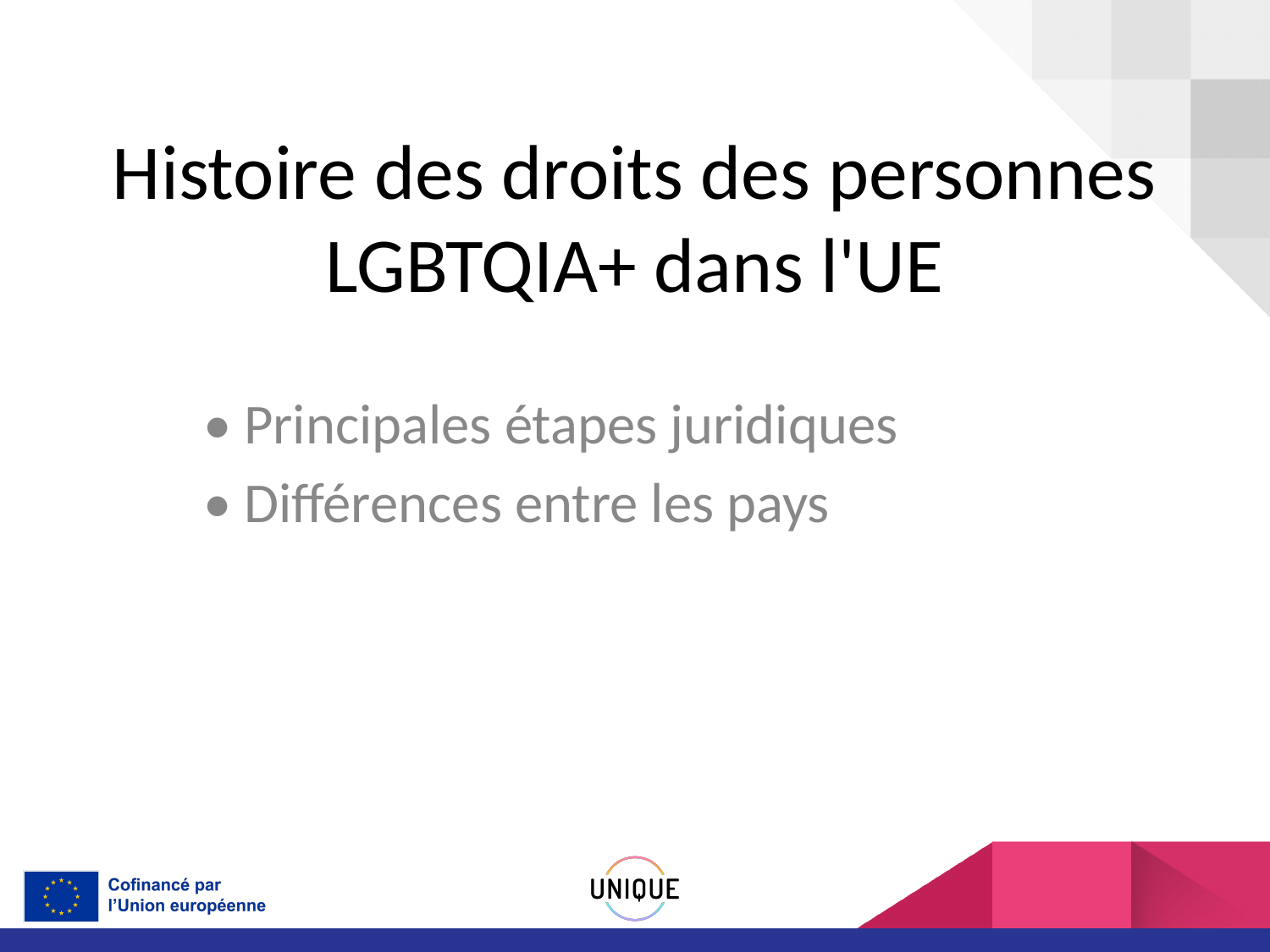

# Histoire des droits des personnes LGBTQIA+ dans l'UE
• Principales étapes juridiques
• Différences entre les pays